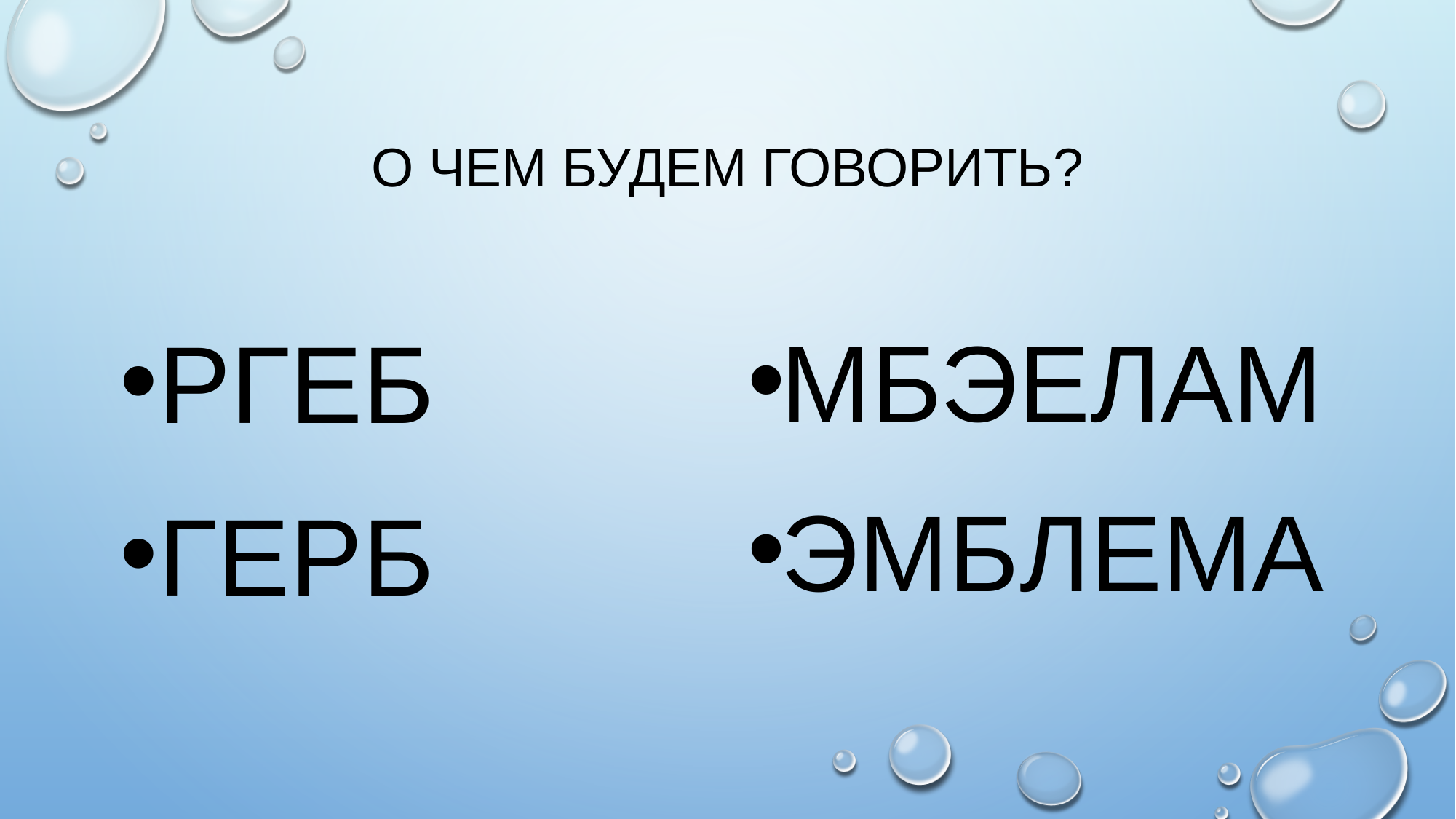

# О чем будем говорить?
Ргеб
герб
Мбэелам
эмблема